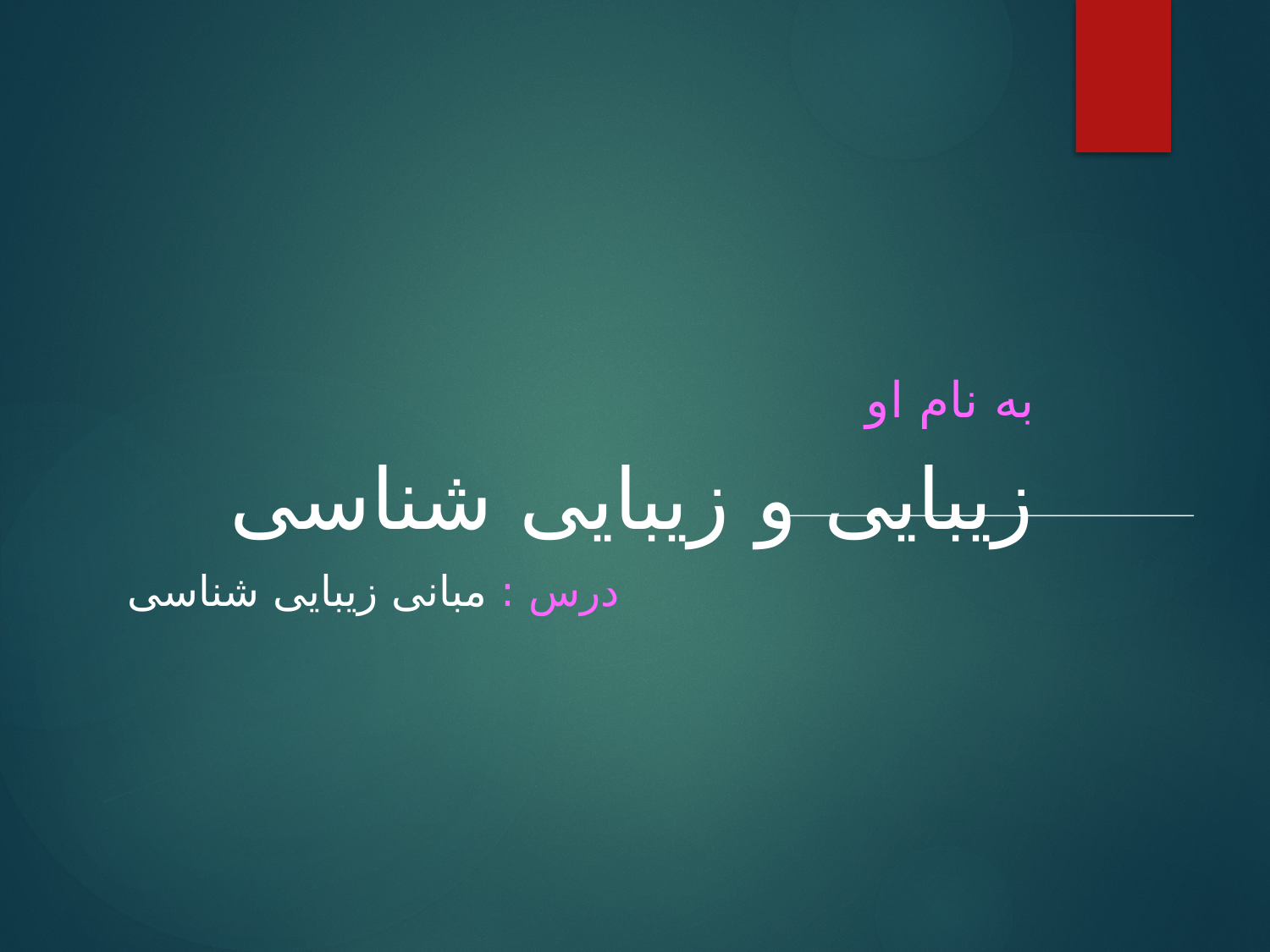

به نام او
زیبایی و زیبایی شناسی
درس : مبانی زیبایی شناسی